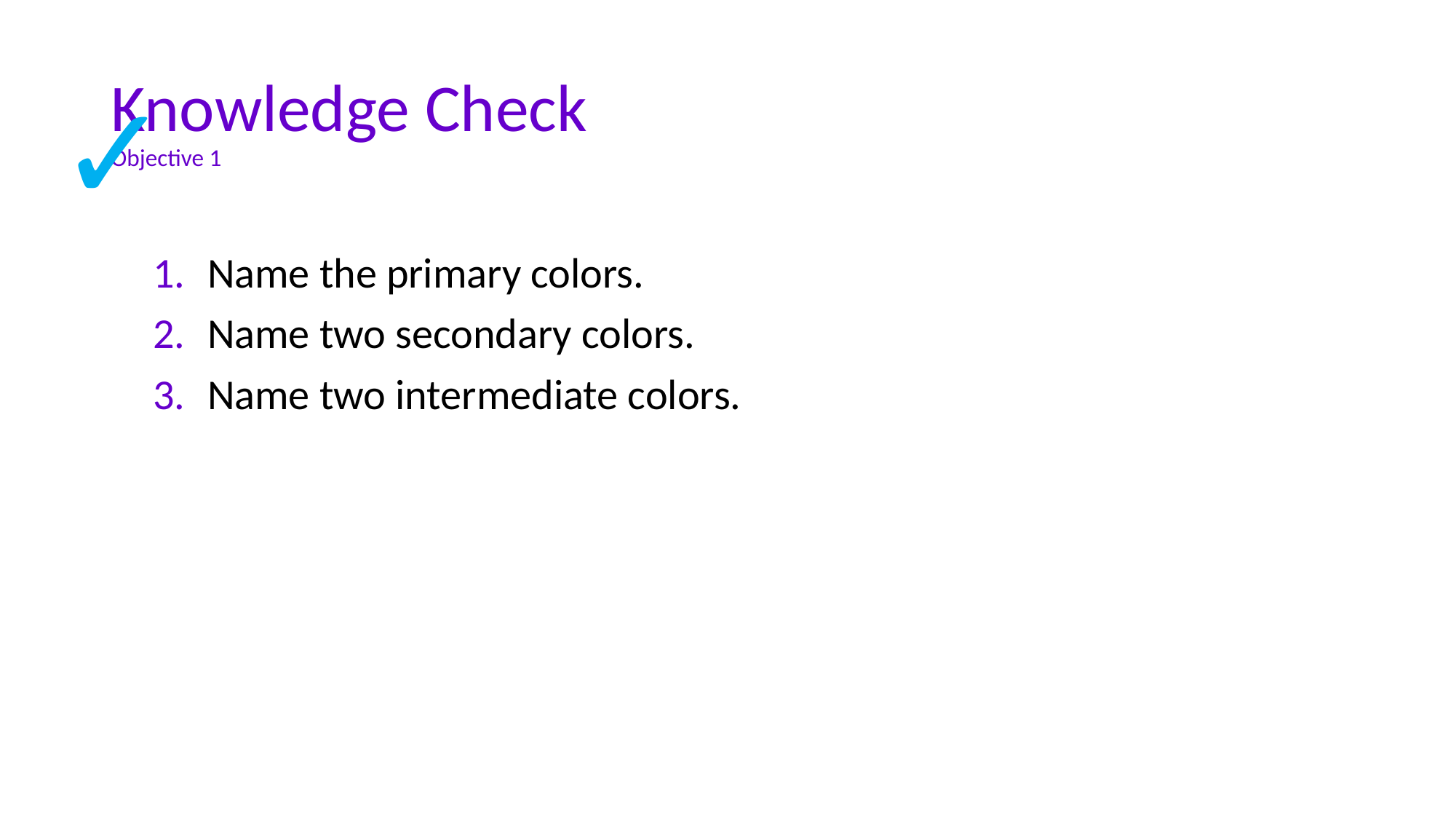

# Knowledge Check Objective 1
✓
Name the primary colors.
Name two secondary colors.
Name two intermediate colors.